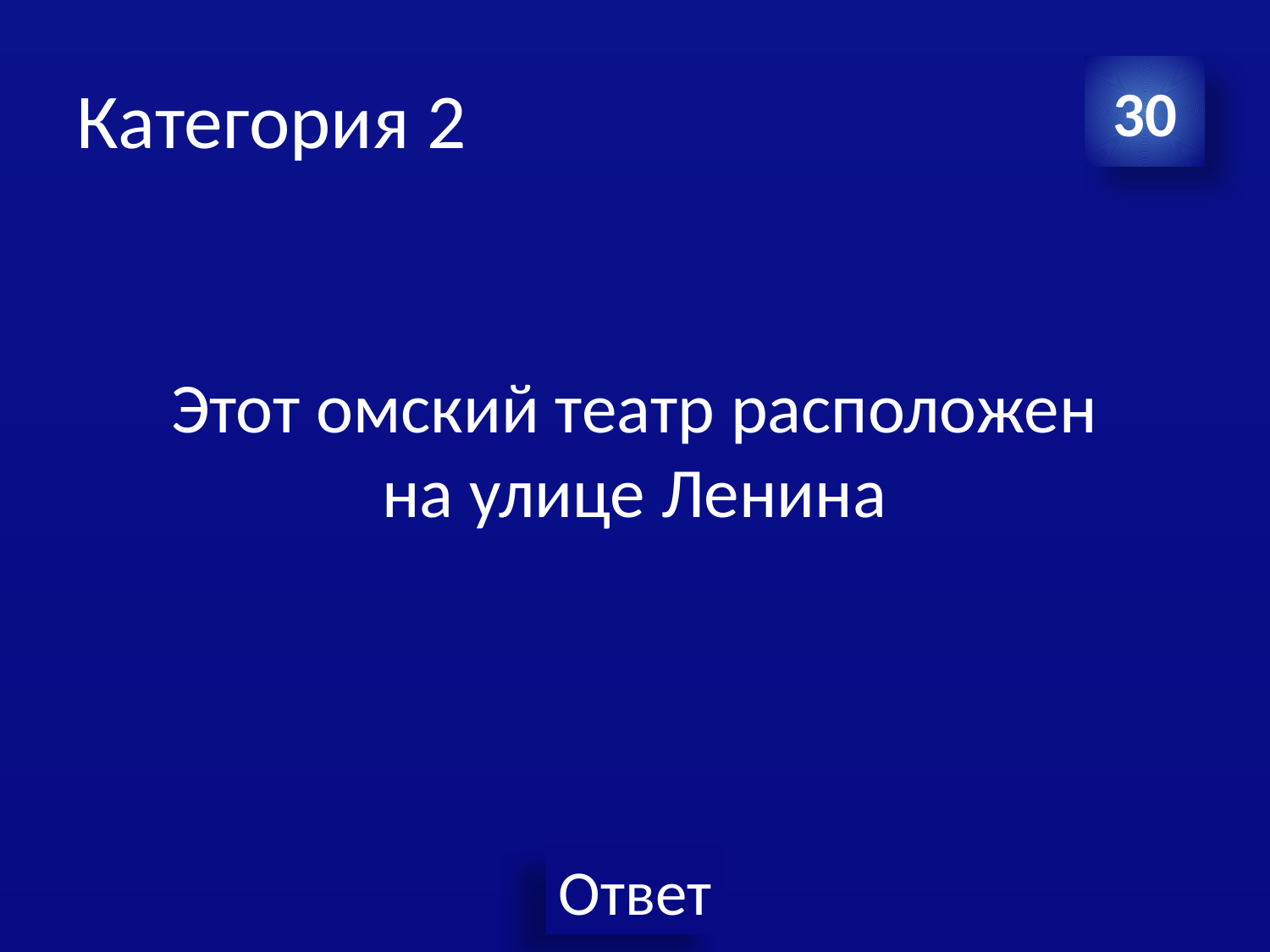

# Категория 2
30
Этот омский театр расположен на улице Ленина